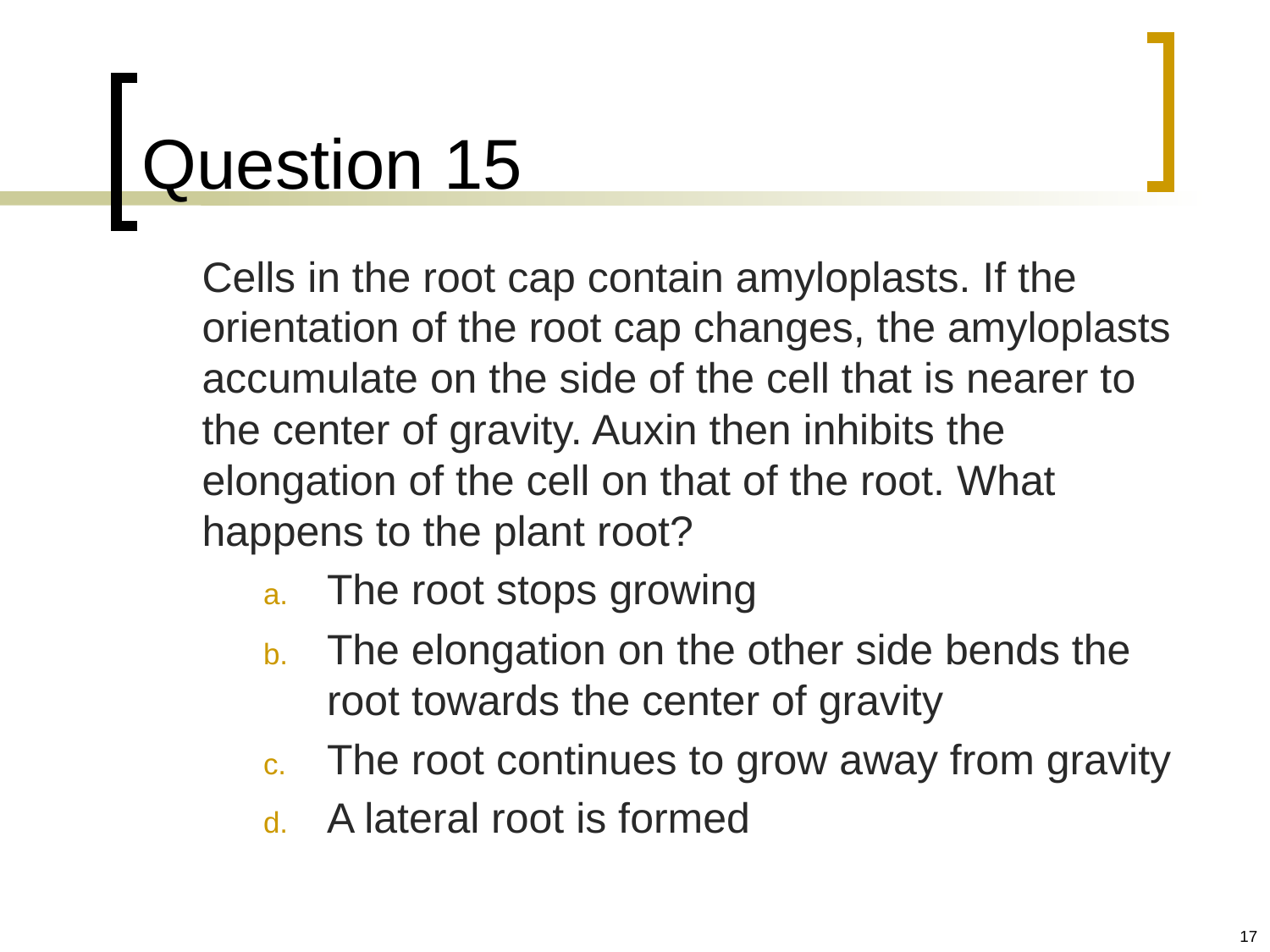

# Question 15
	Cells in the root cap contain amyloplasts. If the orientation of the root cap changes, the amyloplasts accumulate on the side of the cell that is nearer to the center of gravity. Auxin then inhibits the elongation of the cell on that of the root. What happens to the plant root?
The root stops growing
The elongation on the other side bends the root towards the center of gravity
The root continues to grow away from gravity
A lateral root is formed